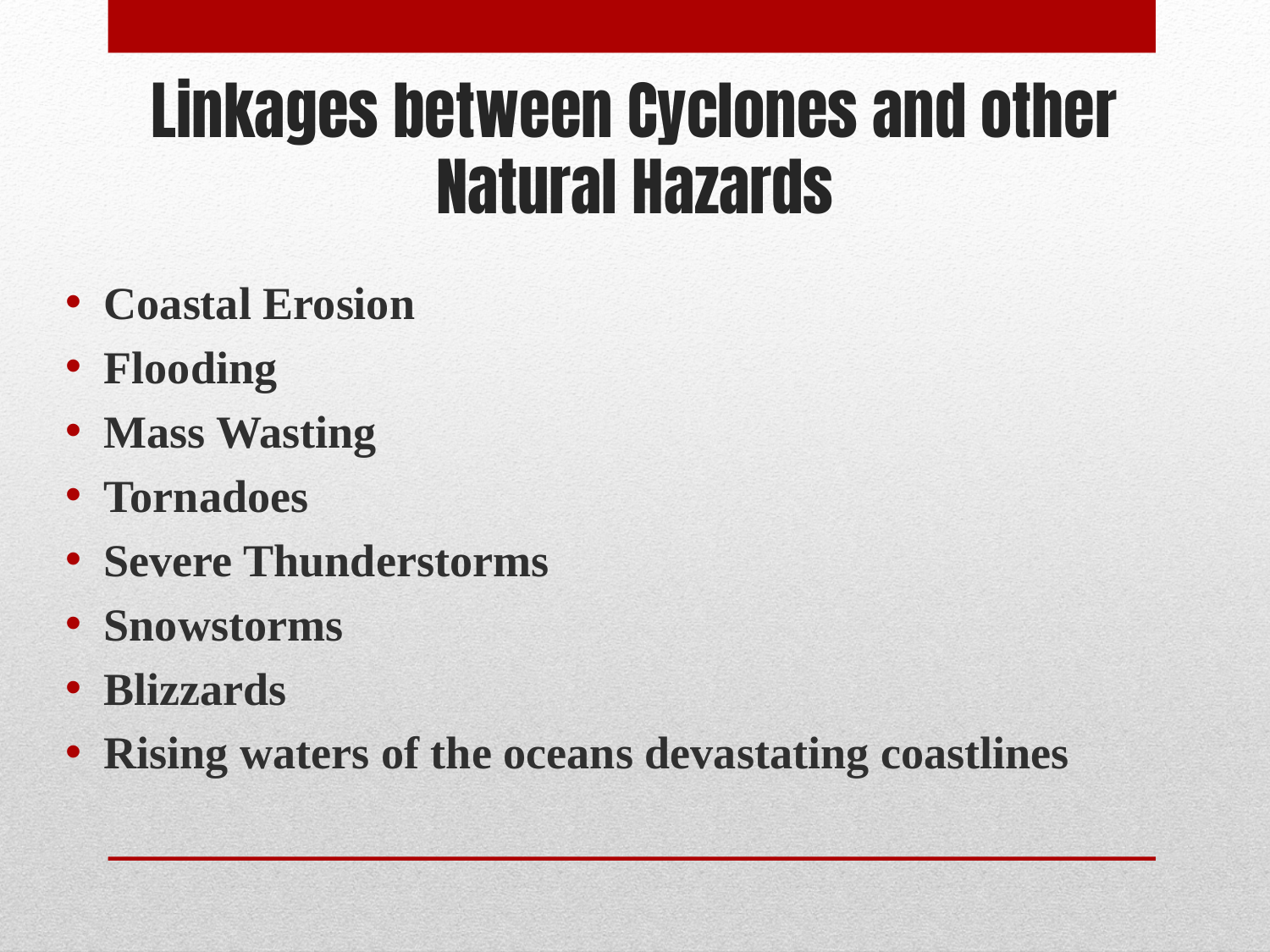

Linkages between Cyclones and other Natural Hazards
Coastal Erosion
Flooding
Mass Wasting
Tornadoes
Severe Thunderstorms
Snowstorms
Blizzards
Rising waters of the oceans devastating coastlines